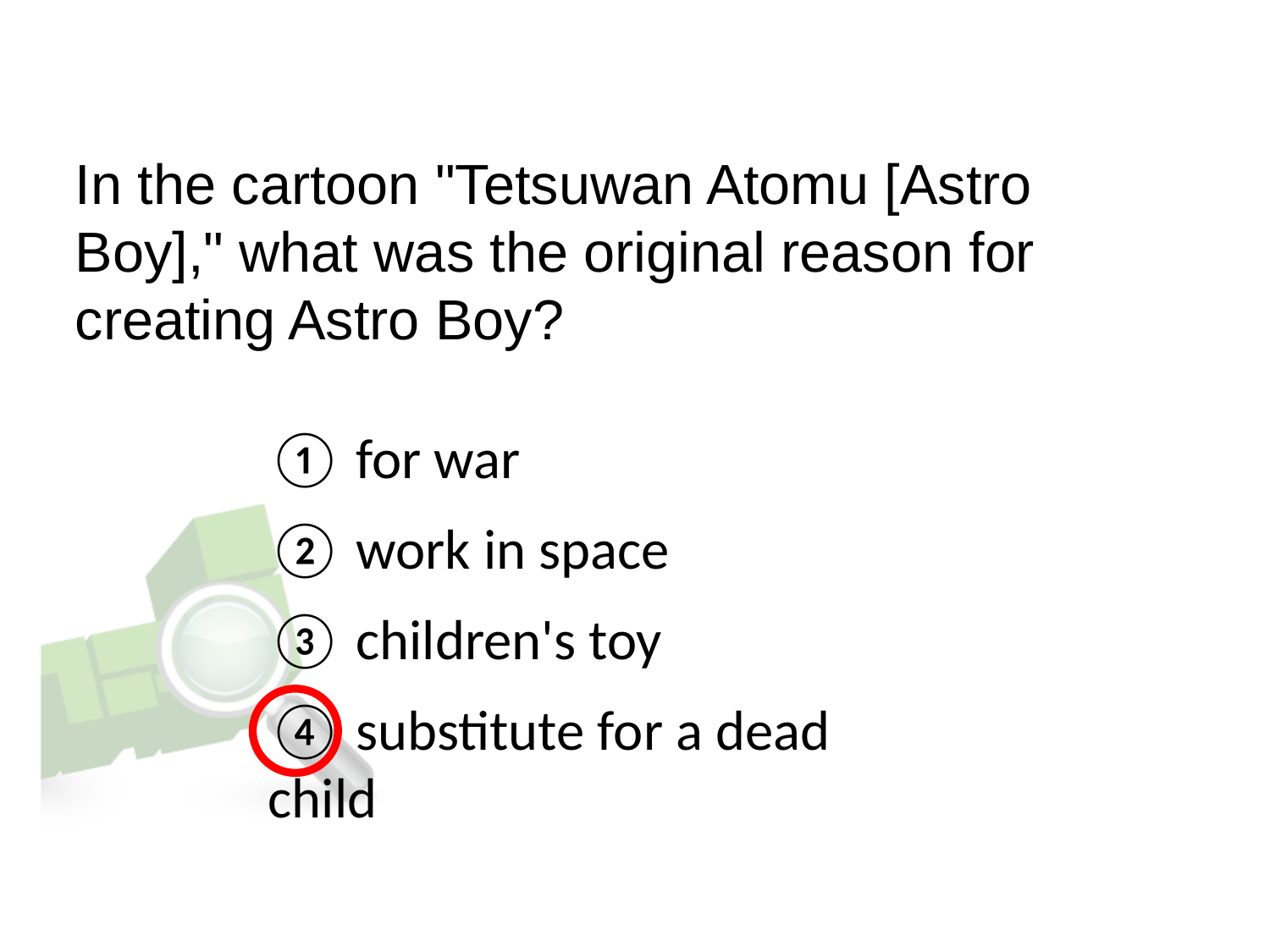

In the cartoon "Tetsuwan Atomu [Astro Boy]," what was the original reason for creating Astro Boy?
① for war
② work in space
③ children's toy
④ substitute for a dead　child